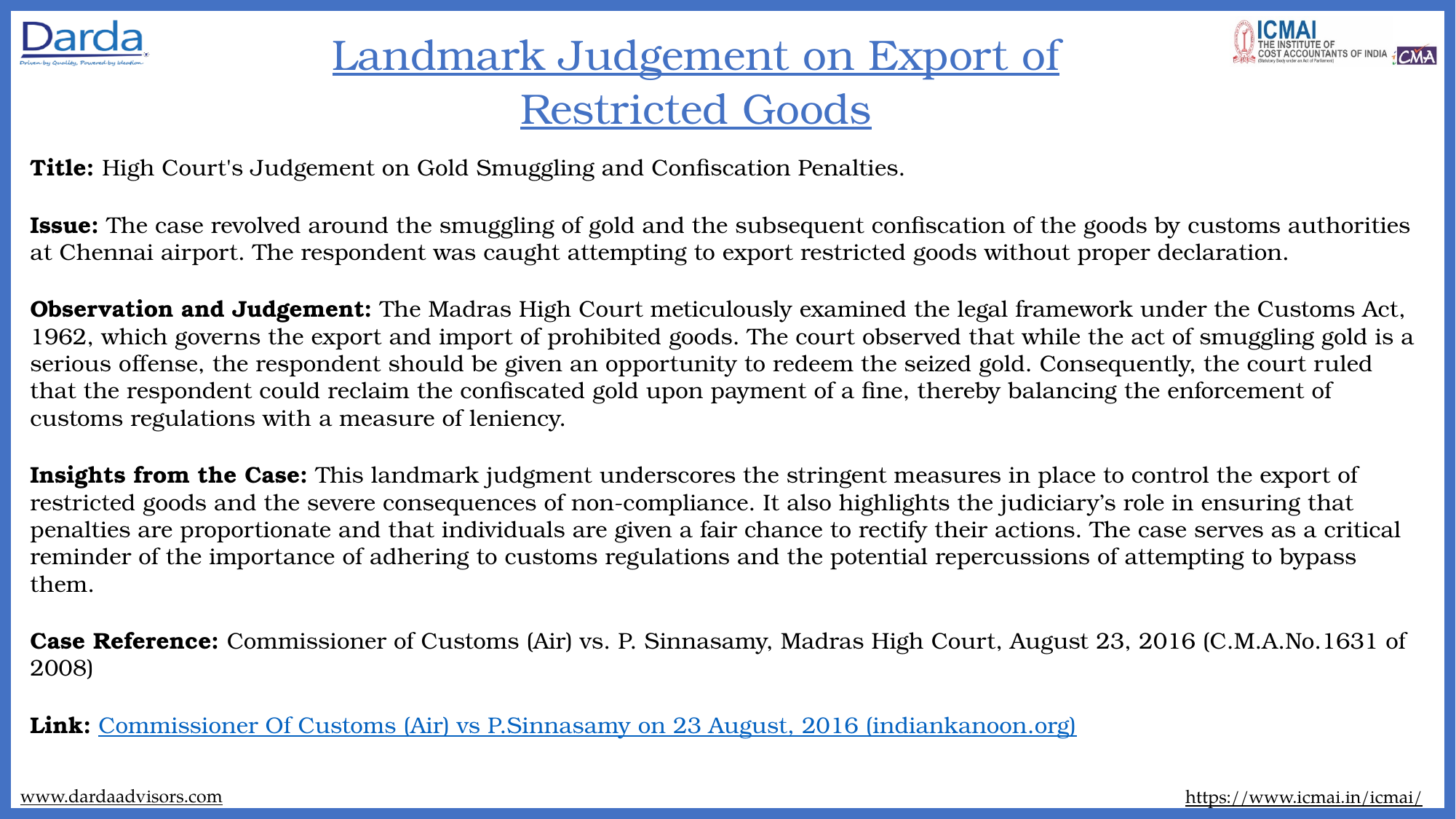

Landmark Judgement on Export of Restricted Goods
Title: High Court's Judgement on Gold Smuggling and Confiscation Penalties.

Issue: The case revolved around the smuggling of gold and the subsequent confiscation of the goods by customs authorities at Chennai airport. The respondent was caught attempting to export restricted goods without proper declaration.

Observation and Judgement: The Madras High Court meticulously examined the legal framework under the Customs Act, 1962, which governs the export and import of prohibited goods. The court observed that while the act of smuggling gold is a serious offense, the respondent should be given an opportunity to redeem the seized gold. Consequently, the court ruled that the respondent could reclaim the confiscated gold upon payment of a fine, thereby balancing the enforcement of customs regulations with a measure of leniency.

Insights from the Case: This landmark judgment underscores the stringent measures in place to control the export of restricted goods and the severe consequences of non-compliance. It also highlights the judiciary’s role in ensuring that penalties are proportionate and that individuals are given a fair chance to rectify their actions. The case serves as a critical reminder of the importance of adhering to customs regulations and the potential repercussions of attempting to bypass them.

Case Reference: Commissioner of Customs (Air) vs. P. Sinnasamy, Madras High Court, August 23, 2016 (C.M.A.No.1631 of 2008)

Link: Commissioner Of Customs (Air) vs P.Sinnasamy on 23 August, 2016 (indiankanoon.org)